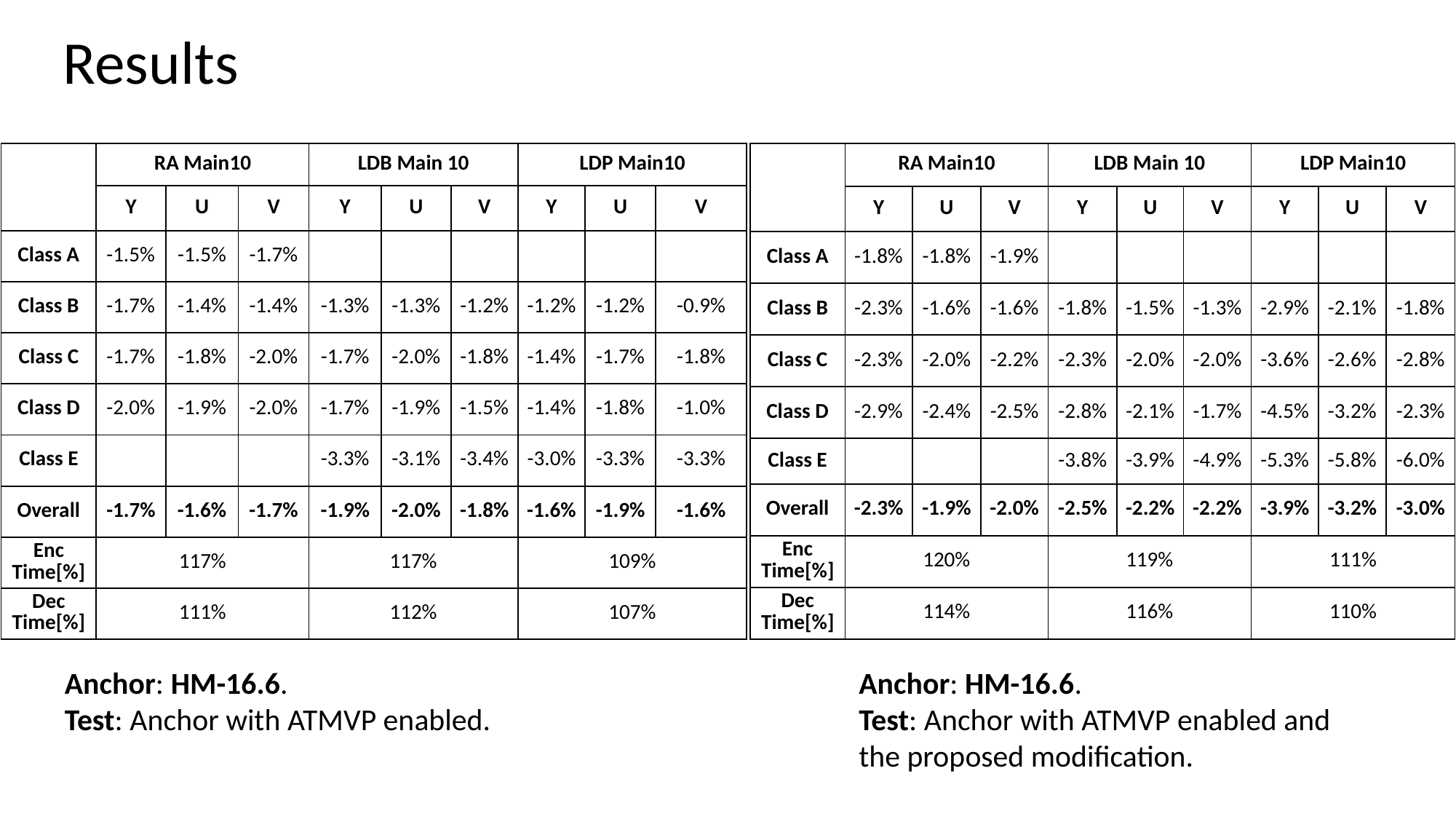

# Results
|  | RA Main10 |  |  | LDB Main 10 |  |  | LDP Main10 |  |  |
| --- | --- | --- | --- | --- | --- | --- | --- | --- | --- |
|  | Y | U | V | Y | U | V | Y | U | V |
| Class A | -1.5% | -1.5% | -1.7% |  |  |  |  |  |  |
| Class B | -1.7% | -1.4% | -1.4% | -1.3% | -1.3% | -1.2% | -1.2% | -1.2% | -0.9% |
| Class C | -1.7% | -1.8% | -2.0% | -1.7% | -2.0% | -1.8% | -1.4% | -1.7% | -1.8% |
| Class D | -2.0% | -1.9% | -2.0% | -1.7% | -1.9% | -1.5% | -1.4% | -1.8% | -1.0% |
| Class E |  |  |  | -3.3% | -3.1% | -3.4% | -3.0% | -3.3% | -3.3% |
| Overall | -1.7% | -1.6% | -1.7% | -1.9% | -2.0% | -1.8% | -1.6% | -1.9% | -1.6% |
| Enc Time[%] | 117% |  |  | 117% |  |  | 109% |  |  |
| Dec Time[%] | 111% |  |  | 112% |  |  | 107% |  |  |
|  | RA Main10 |  |  | LDB Main 10 |  |  | LDP Main10 |  |  |
| --- | --- | --- | --- | --- | --- | --- | --- | --- | --- |
|  | Y | U | V | Y | U | V | Y | U | V |
| Class A | -1.8% | -1.8% | -1.9% |  |  |  |  |  |  |
| Class B | -2.3% | -1.6% | -1.6% | -1.8% | -1.5% | -1.3% | -2.9% | -2.1% | -1.8% |
| Class C | -2.3% | -2.0% | -2.2% | -2.3% | -2.0% | -2.0% | -3.6% | -2.6% | -2.8% |
| Class D | -2.9% | -2.4% | -2.5% | -2.8% | -2.1% | -1.7% | -4.5% | -3.2% | -2.3% |
| Class E |  |  |  | -3.8% | -3.9% | -4.9% | -5.3% | -5.8% | -6.0% |
| Overall | -2.3% | -1.9% | -2.0% | -2.5% | -2.2% | -2.2% | -3.9% | -3.2% | -3.0% |
| Enc Time[%] | 120% |  |  | 119% |  |  | 111% |  |  |
| Dec Time[%] | 114% |  |  | 116% |  |  | 110% |  |  |
Anchor: HM-16.6.
Test: Anchor with ATMVP enabled and
the proposed modification.

Anchor: HM-16.6.
Test: Anchor with ATMVP enabled.